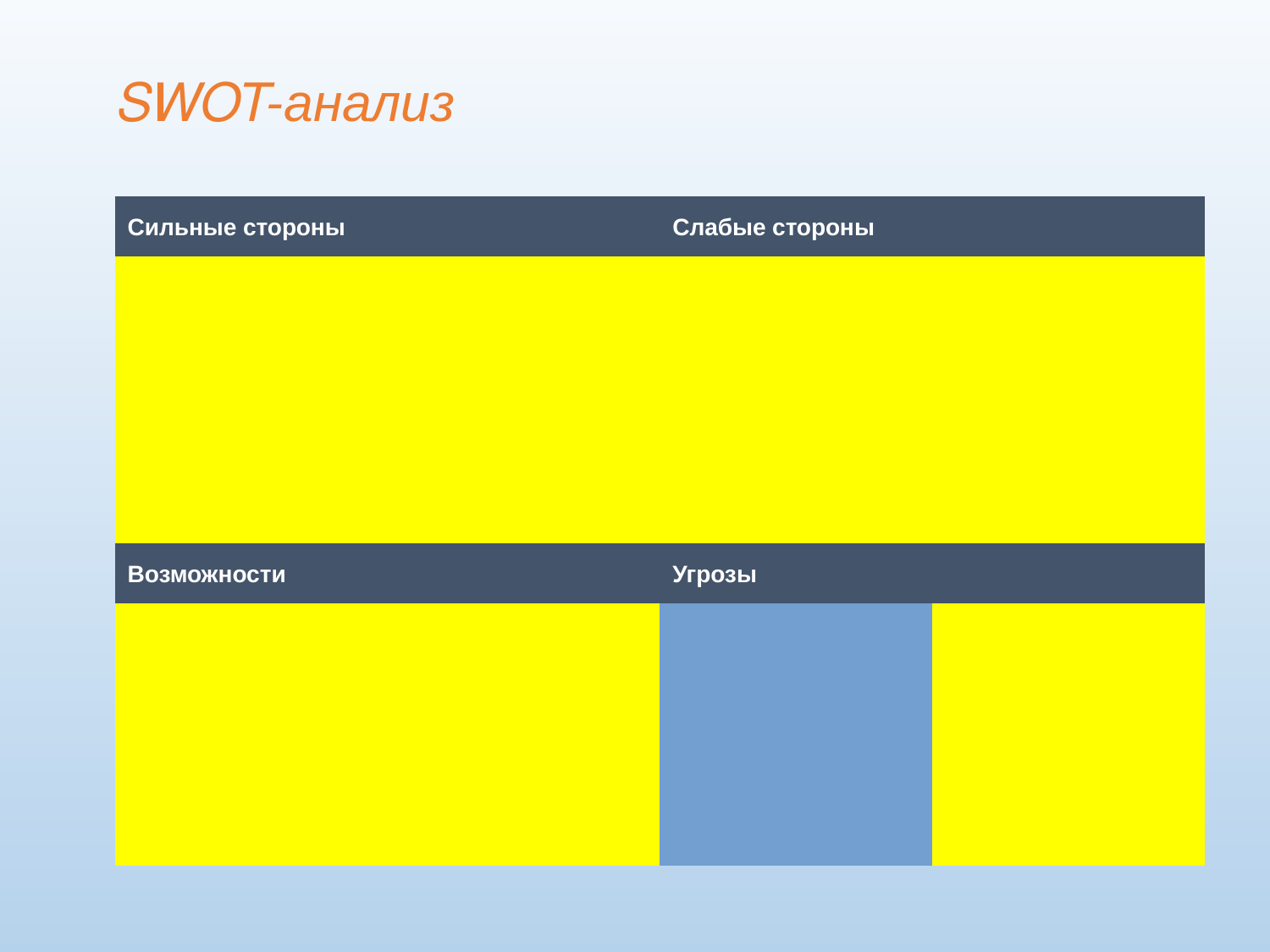

SWOT-анализ
| Сильные стороны |  | Слабые стороны |  |
| --- | --- | --- | --- |
|  |  |  |  |
| Возможности |  | Угрозы |  |
|  |  |  |  |